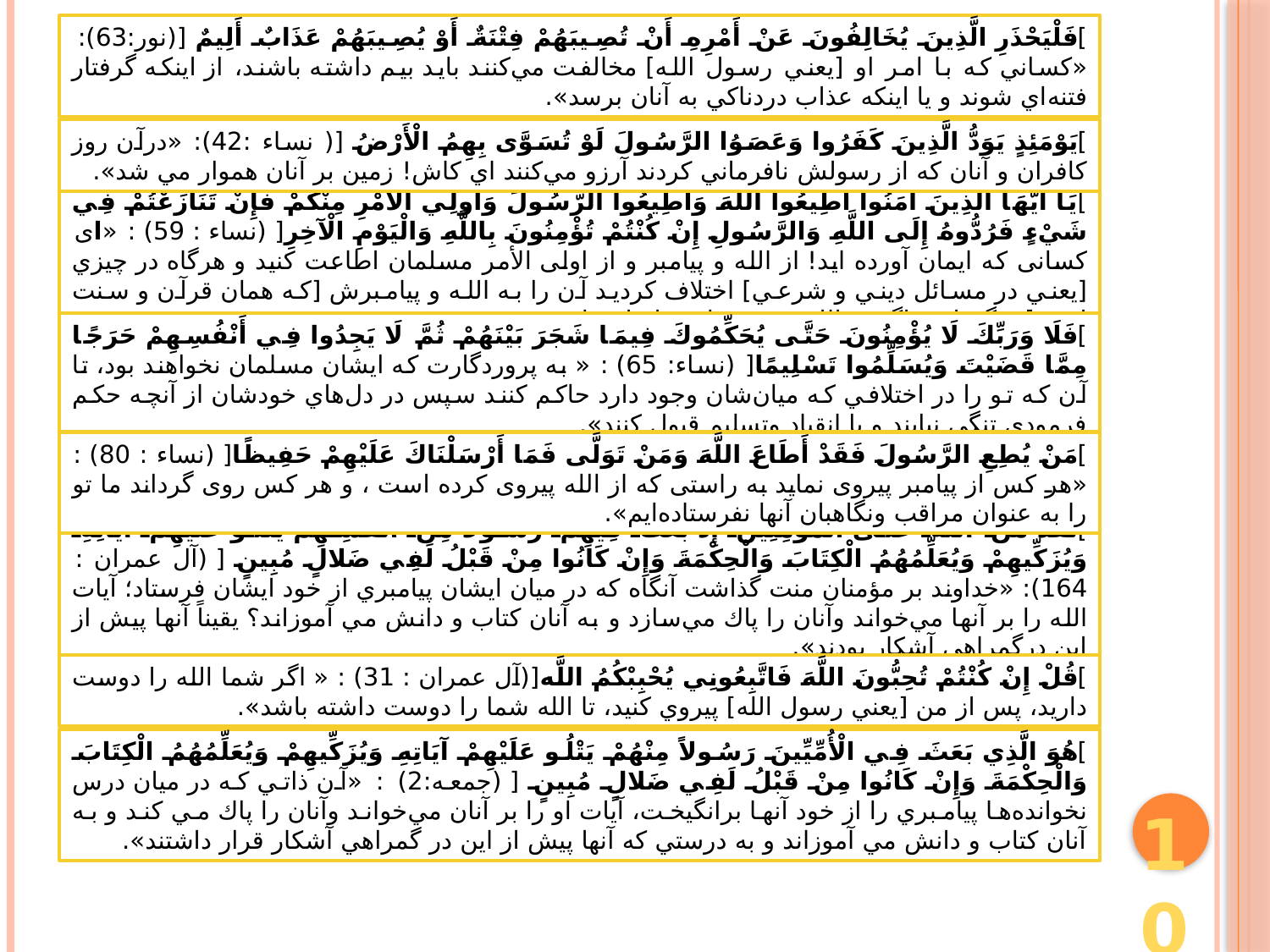

]فَلْيَحْذَرِ الَّذِينَ يُخَالِفُونَ عَنْ أَمْرِهِ أَنْ تُصِيبَهُمْ فِتْنَةٌ أَوْ يُصِيبَهُمْ عَذَابٌ أَلِيمٌ [(نور:63): «كساني كه با امر او [يعني رسول الله] مخالفت مي‌كنند بايد بيم داشته باشند، از اينكه گرفتار فتنه‌اي شوند و يا اينكه عذاب دردناكي به آنان برسد».
]يَوْمَئِذٍ يَوَدُّ الَّذِينَ كَفَرُوا وَعَصَوُا الرَّسُولَ لَوْ تُسَوَّى بِهِمُ الْأَرْضُ [( نساء :42): «درآن روز كافران و آنان كه از رسولش نافرماني كردند آرزو مي‌كنند اي كاش! زمين بر آنان هموار مي شد».
]يَا أَيُّهَا الَّذِينَ آمَنُوا أَطِيعُوا اللَّهَ وَأَطِيعُوا الرَّسُولَ وَأُولِي الْأَمْرِ مِنْكُمْ فَإِنْ تَنَازَعْتُمْ فِي شَيْءٍ فَرُدُّوهُ إِلَى اللَّهِ وَالرَّسُولِ إِنْ كُنْتُمْ تُؤْمِنُونَ بِاللَّهِ وَالْيَوْمِ الْآخِرِ[ (نساء : 59) : «ای کسانی که ایمان آورده اید! از الله و پیامبر و از اولی الأمر مسلمان اطاعت کنید و هرگاه در چيزي [يعني در مسائل ديني و شرعي] اختلاف كرديد آن را به الله و پيامبرش [كه همان قرآن و سنت است] برگردانيد، اگر به الله و روز قيامت ايمان داريد ».
]فَلَا وَرَبِّكَ لَا يُؤْمِنُونَ حَتَّى يُحَكِّمُوكَ فِيمَا شَجَرَ بَيْنَهُمْ ثُمَّ لَا يَجِدُوا فِي أَنْفُسِهِمْ حَرَجًا مِمَّا قَضَيْتَ وَيُسَلِّمُوا تَسْلِيمًا[ (نساء: 65) : « به پروردگارت كه ايشان مسلمان نخواهند بود، تا آن كه تو را در اختلافي كه ميان‌شان وجود دارد حاكم كنند سپس در دل‌هاي خودشان از آنچه حكم فرمودي تنگي نيابند و با انقياد وتسليم قبول كنند».
]مَنْ يُطِعِ الرَّسُولَ فَقَدْ أَطَاعَ اللَّهَ وَمَنْ تَوَلَّى فَمَا أَرْسَلْنَاكَ عَلَيْهِمْ حَفِيظًا[ (نساء : 80) : «هر کس از پیامبر پیروی نماید به راستی که از الله پیروی کرده است ، و هر کس روی گرداند ما تو را به عنوان مراقب ونگاهبان آنها نفرستاده‌ایم».
]لَقَدْ مَنَّ اللَّهُ عَلَى الْمُؤْمِنِينَ إِذْ بَعَثَ فِيهِمْ رَسُولاً مِنْ أَنْفُسِهِمْ يَتْلُو عَلَيْهِمْ آيَاتِهِ وَيُزَكِّيهِمْ وَيُعَلِّمُهُمُ الْكِتَابَ وَالْحِكْمَةَ وَإِنْ كَانُوا مِنْ قَبْلُ لَفِي ضَلالٍ مُبِينٍ [ (آل عمران : 164): «خداوند بر مؤمنان منت گذاشت آنگاه كه در ميان ايشان پيامبري از خود ايشان فرستاد؛ آيات الله را بر آنها مي‌خواند وآنان را پاك مي‌سازد و به آنان كتاب و دانش مي آموزاند؟ يقيناً آنها پيش از اين درگمراهي آشكار بودند».
]قُلْ إِنْ كُنْتُمْ تُحِبُّونَ اللَّهَ فَاتَّبِعُونِي يُحْبِبْكُمُ اللَّه[(آل عمران : 31) : « اگر شما الله را دوست داريد، پس از من [يعني رسول الله] پيروي كنيد، تا الله شما را دوست داشته باشد».
]هُوَ الَّذِي بَعَثَ فِي الْأُمِّيِّينَ رَسُولاً مِنْهُمْ يَتْلُو عَلَيْهِمْ آيَاتِهِ وَيُزَكِّيهِمْ وَيُعَلِّمُهُمُ الْكِتَابَ وَالْحِكْمَةَ وَإِنْ كَانُوا مِنْ قَبْلُ لَفِي ضَلالٍ مُبِينٍ [ (جمعه:2) : «آن ذاتي كه در ميان درس نخوانده‌ها پيامبري را از خود آنها برانگيخت، آيات او را بر آنان مي‌خواند وآنان را پاك مي كند و به آنان كتاب و دانش مي آموزاند و به درستي كه آنها پيش از اين در گمراهي آشكار قرار داشتند».
10